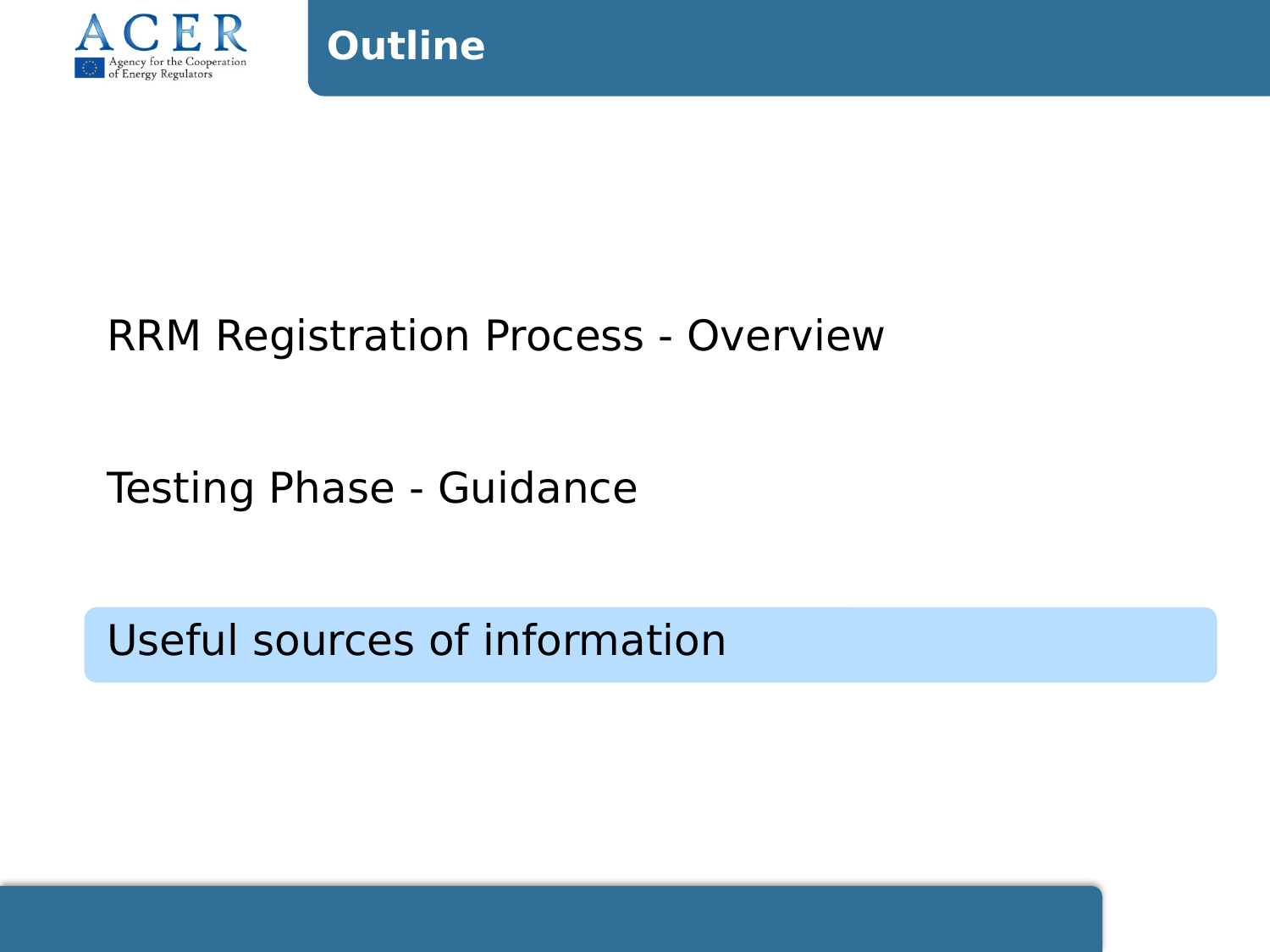

Outline
RRM Registration Process - Overview

Testing Phase - Guidance

Useful sources of information